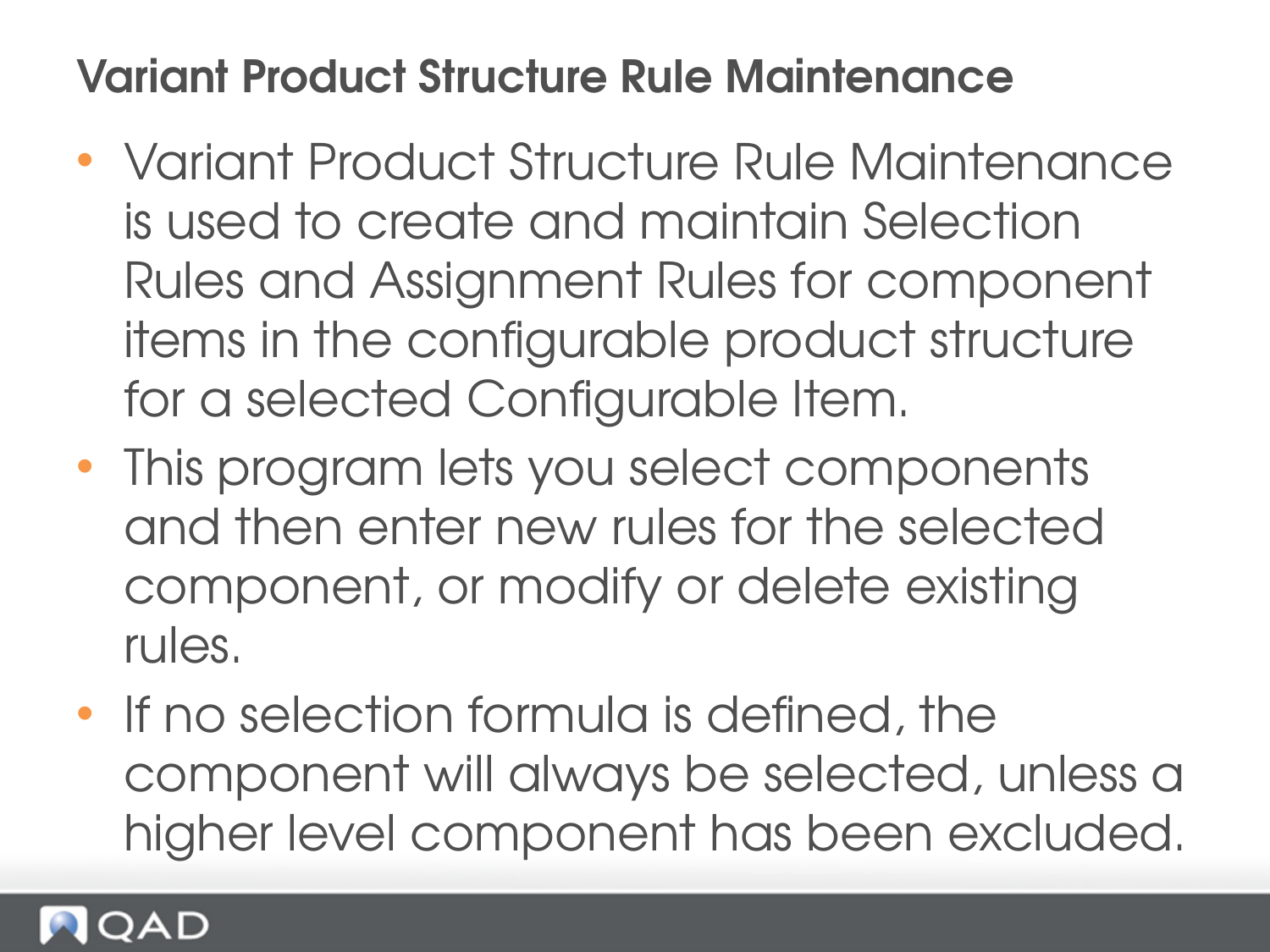

# Variant Product Structure Rule Maintenance
Variant Product Structure Rule Maintenance is used to create and maintain Selection Rules and Assignment Rules for component items in the configurable product structure for a selected Configurable Item.
This program lets you select components and then enter new rules for the selected component, or modify or delete existing rules.
If no selection formula is defined, the component will always be selected, unless a higher level component has been excluded.